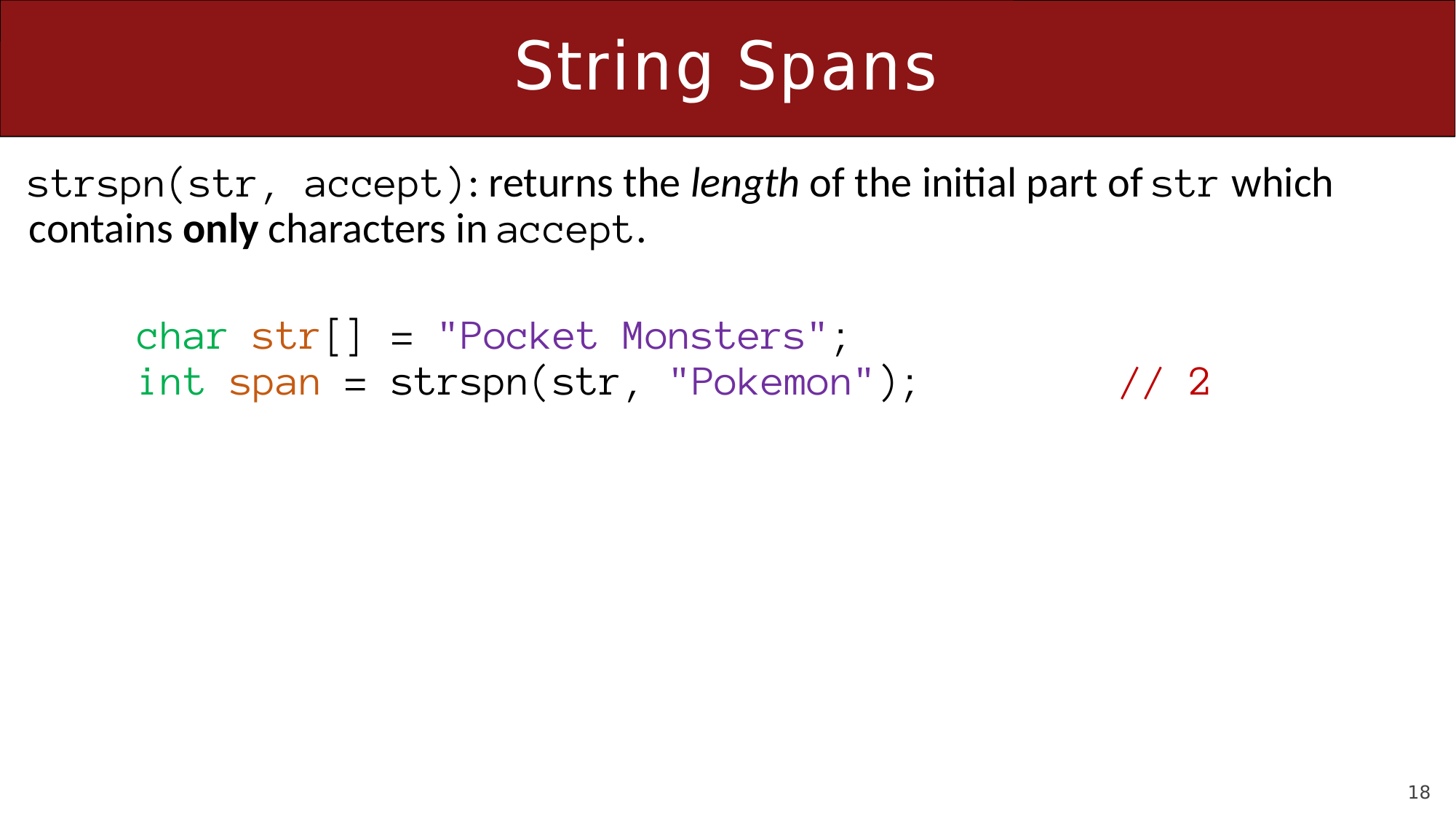

# String Spans
strspn(str, accept): returns the length of the initial part of str which contains only characters in accept.

	char str[] = "Pocket Monsters";
	int span = strspn(str, "Pokemon");		// 2